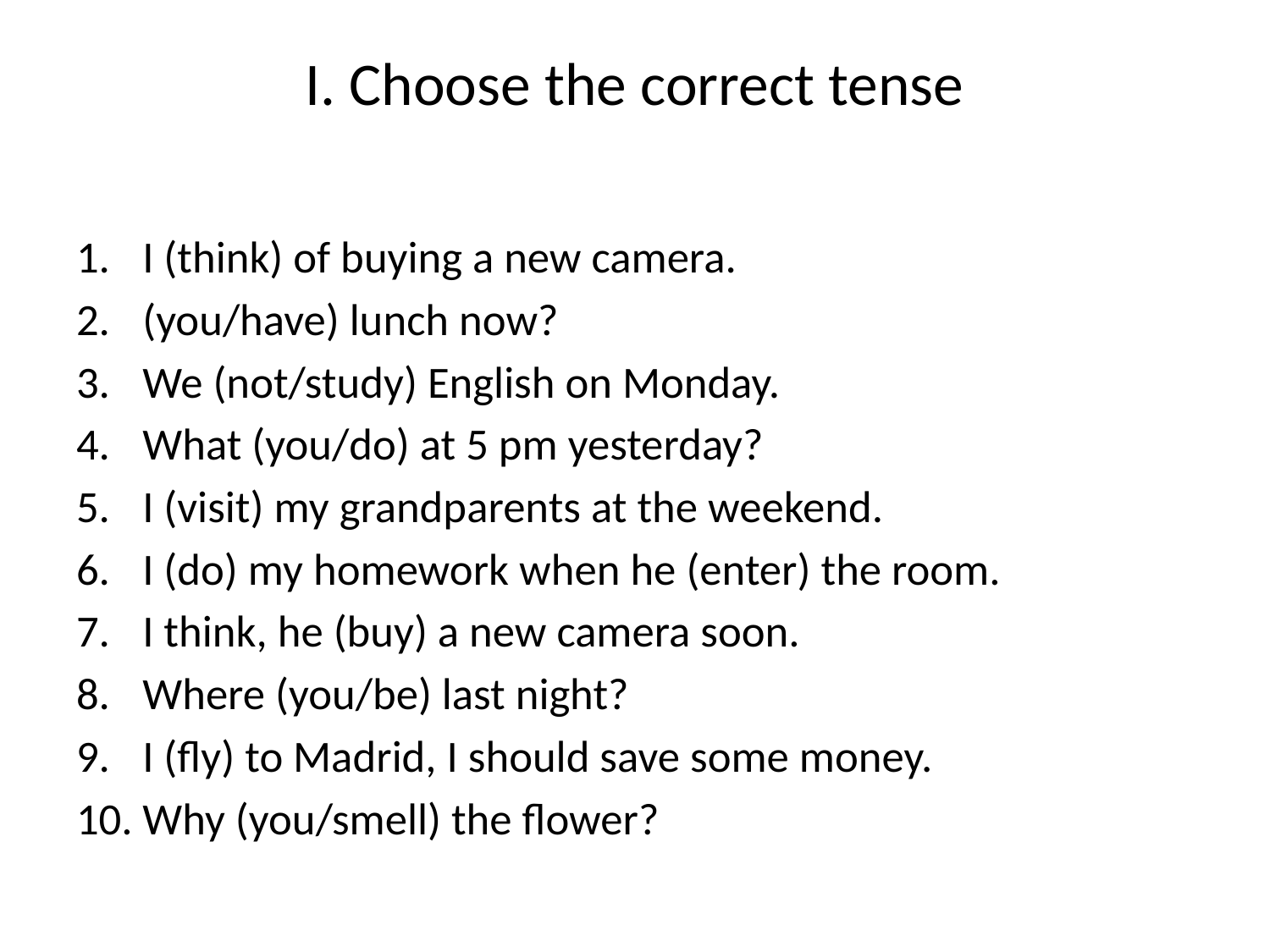

# I. Choose the correct tense
I (think) of buying a new camera.
(you/have) lunch now?
We (not/study) English on Monday.
What (you/do) at 5 pm yesterday?
I (visit) my grandparents at the weekend.
I (do) my homework when he (enter) the room.
I think, he (buy) a new camera soon.
Where (you/be) last night?
I (fly) to Madrid, I should save some money.
Why (you/smell) the flower?